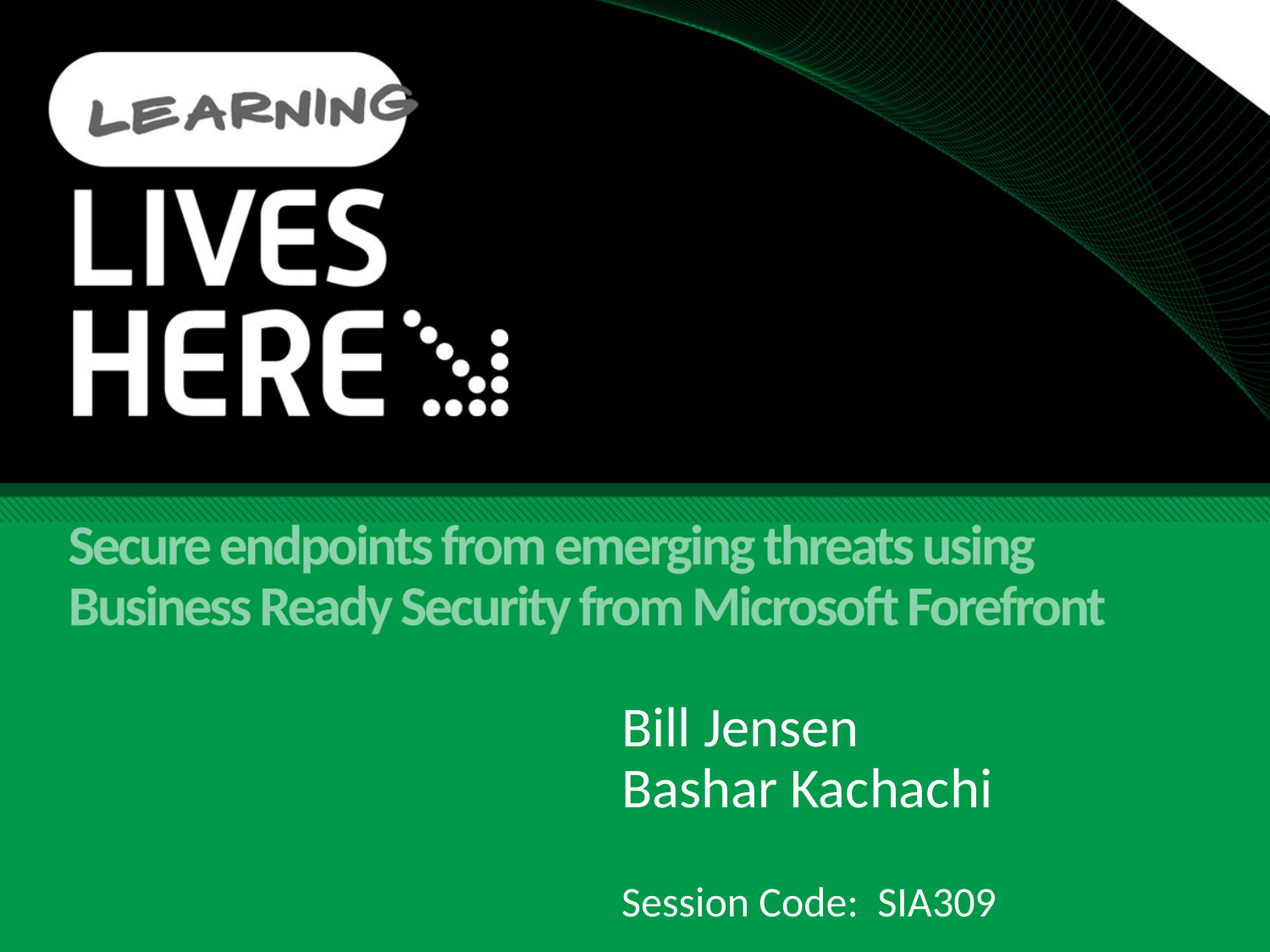

# Secure endpoints from emerging threats using Business Ready Security from Microsoft Forefront
Bill Jensen
Bashar Kachachi

Session Code:  SIA309